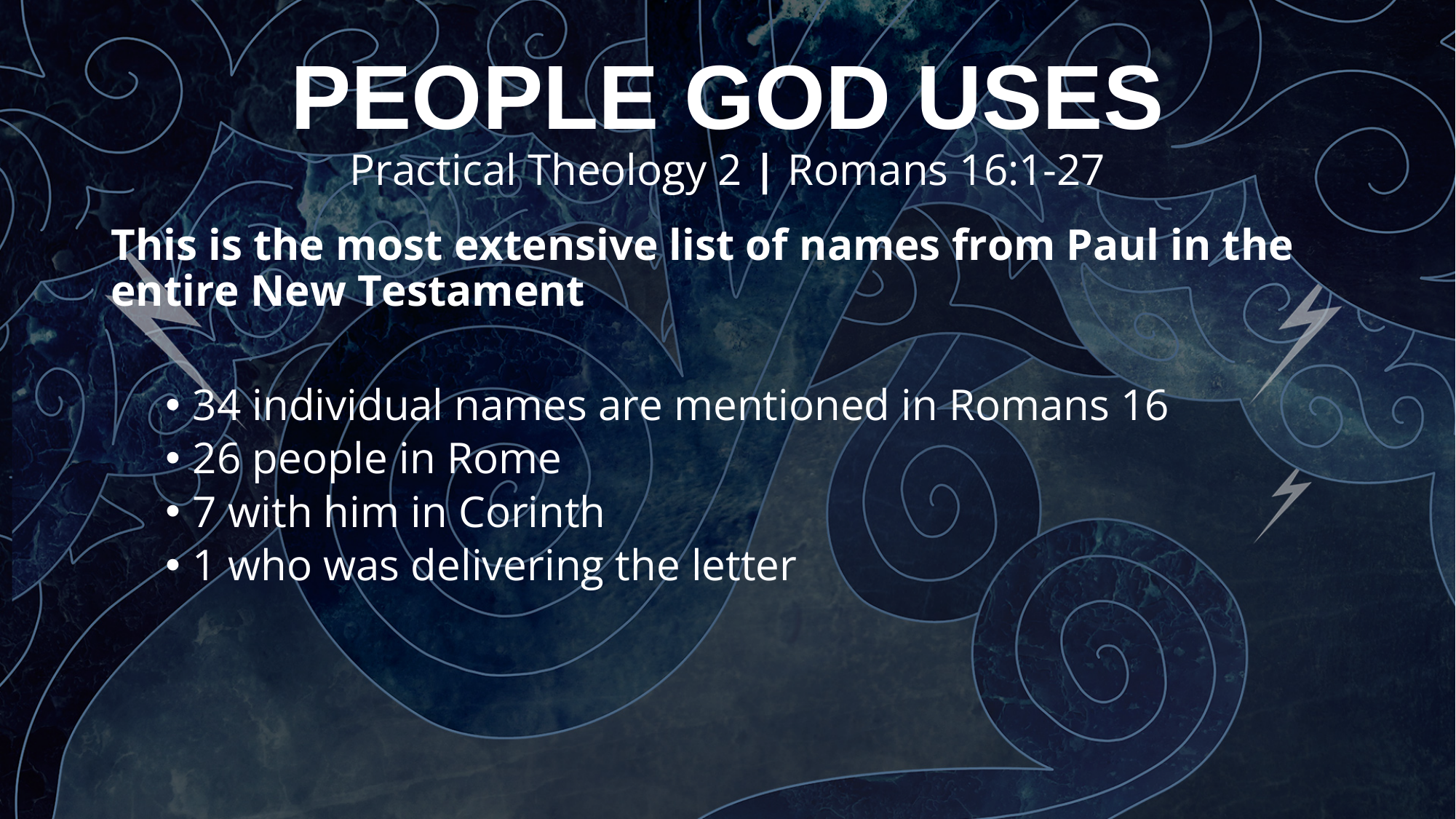

# PEOPLE GOD USES Practical Theology 2 | Romans 16:1-27
This is the most extensive list of names from Paul in the entire New Testament

34 individual names are mentioned in Romans 16
26 people in Rome
7 with him in Corinth
1 who was delivering the letter